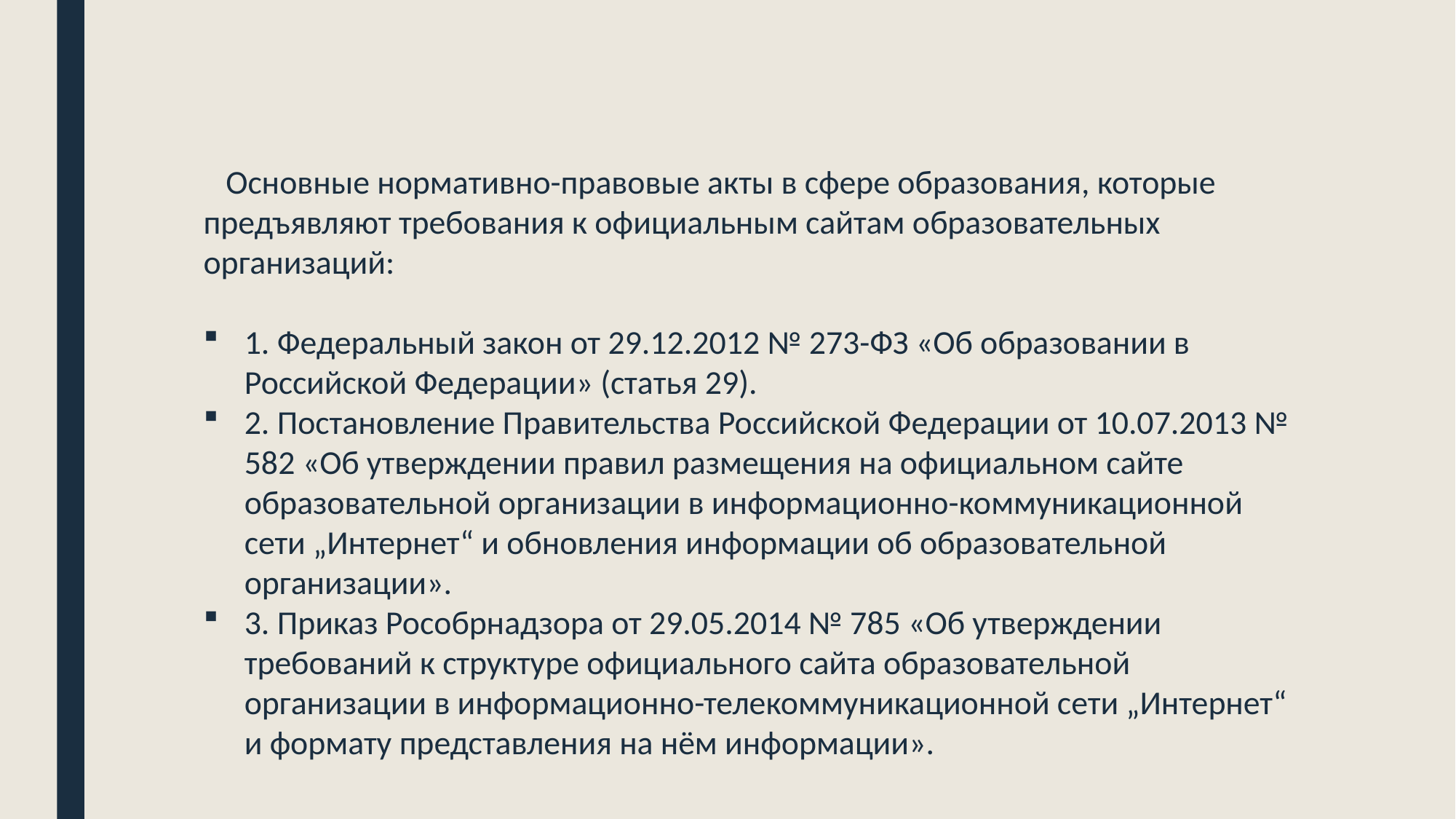

Основные нормативно-правовые акты в сфере образования, которые предъявляют требования к официальным сайтам образовательных организаций:

1. Федеральный закон от 29.12.2012 № 273-ФЗ «Об образовании в Российской Федерации» (статья 29).
2. Постановление Правительства Российской Федерации от 10.07.2013 № 582 «Об утверждении правил размещения на официальном сайте образовательной организации в информационно-коммуникационной сети „Интернет“ и обновления информации об образовательной организации».
3. Приказ Рособрнадзора от 29.05.2014 № 785 «Об утверждении требований к структуре официального сайта образовательной организации в информационно-телекоммуникационной сети „Интернет“ и формату представления на нём информации».